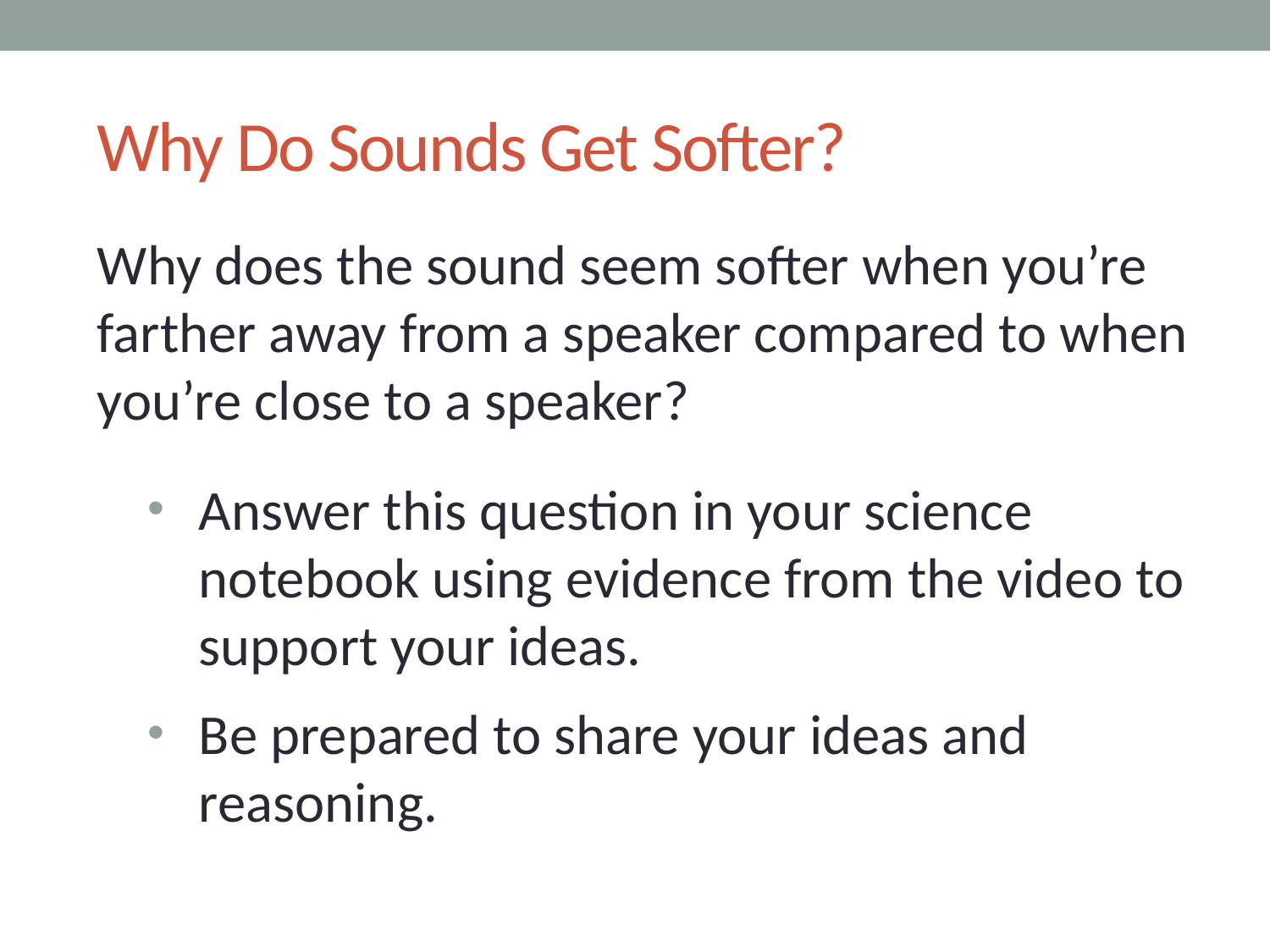

# Why Do Sounds Get Softer?
Why does the sound seem softer when you’re farther away from a speaker compared to when you’re close to a speaker?
Answer this question in your science notebook using evidence from the video to support your ideas.
Be prepared to share your ideas and reasoning.